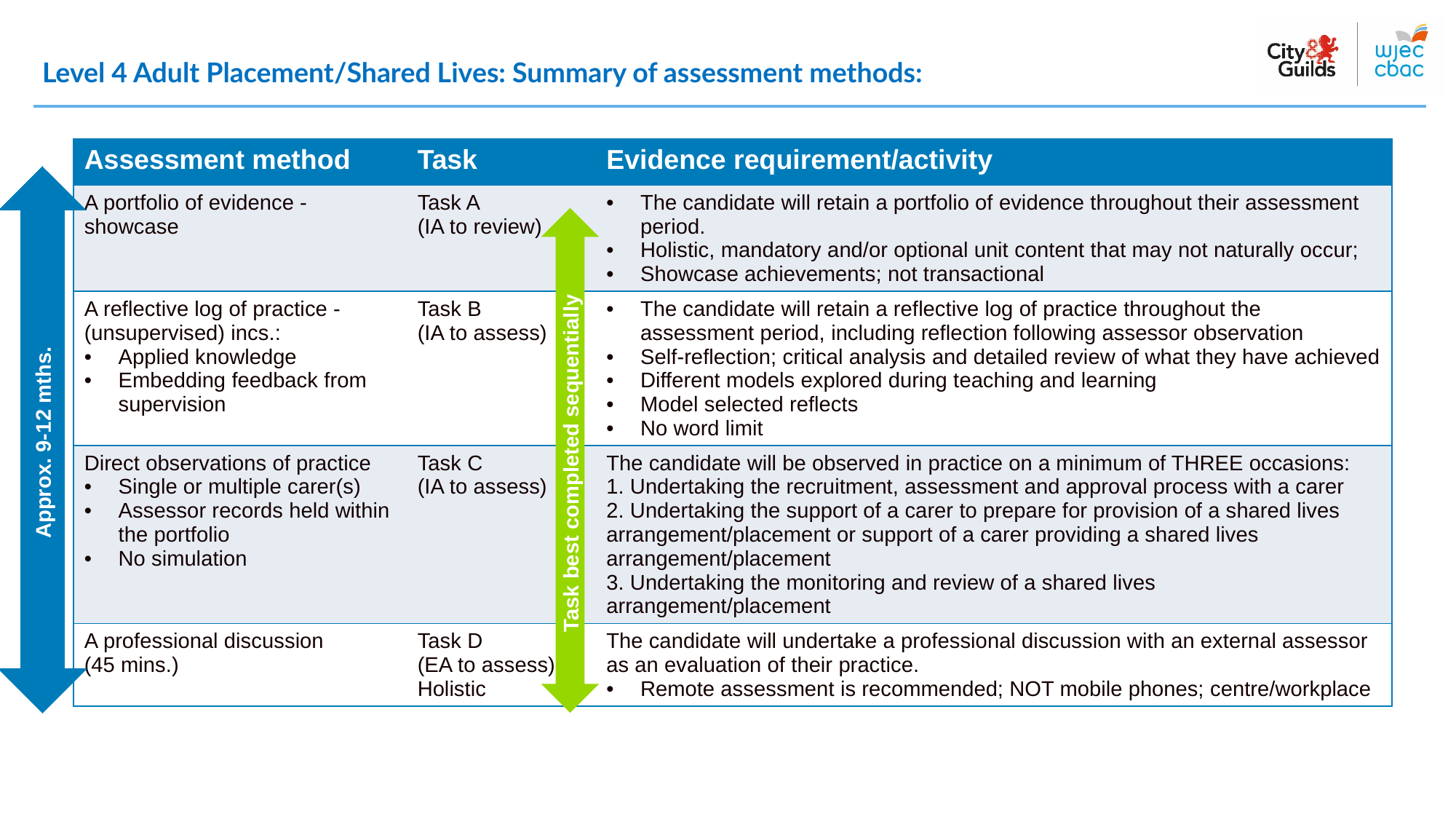

Level 4 Adult Placement/Shared Lives: Summary of assessment methods:
| Assessment method | Task | Evidence requirement/activity |
| --- | --- | --- |
| A portfolio of evidence - showcase | Task A (IA to review) | The candidate will retain a portfolio of evidence throughout their assessment period. Holistic, mandatory and/or optional unit content that may not naturally occur; Showcase achievements; not transactional |
| A reflective log of practice - (unsupervised) incs.: Applied knowledge Embedding feedback from supervision | Task B (IA to assess) | The candidate will retain a reflective log of practice throughout the assessment period, including reflection following assessor observation Self-reflection; critical analysis and detailed review of what they have achieved Different models explored during teaching and learning Model selected reflects No word limit |
| Direct observations of practice Single or multiple carer(s) Assessor records held within the portfolio No simulation | Task C (IA to assess) | The candidate will be observed in practice on a minimum of THREE occasions: 1. Undertaking the recruitment, assessment and approval process with a carer 2. Undertaking the support of a carer to prepare for provision of a shared lives arrangement/placement or support of a carer providing a shared lives arrangement/placement 3. Undertaking the monitoring and review of a shared lives arrangement/placement |
| A professional discussion (45 mins.) | Task D (EA to assess) Holistic | The candidate will undertake a professional discussion with an external assessor as an evaluation of their practice. Remote assessment is recommended; NOT mobile phones; centre/workplace |
Approx. 9-12 mths.
Task best completed sequentially